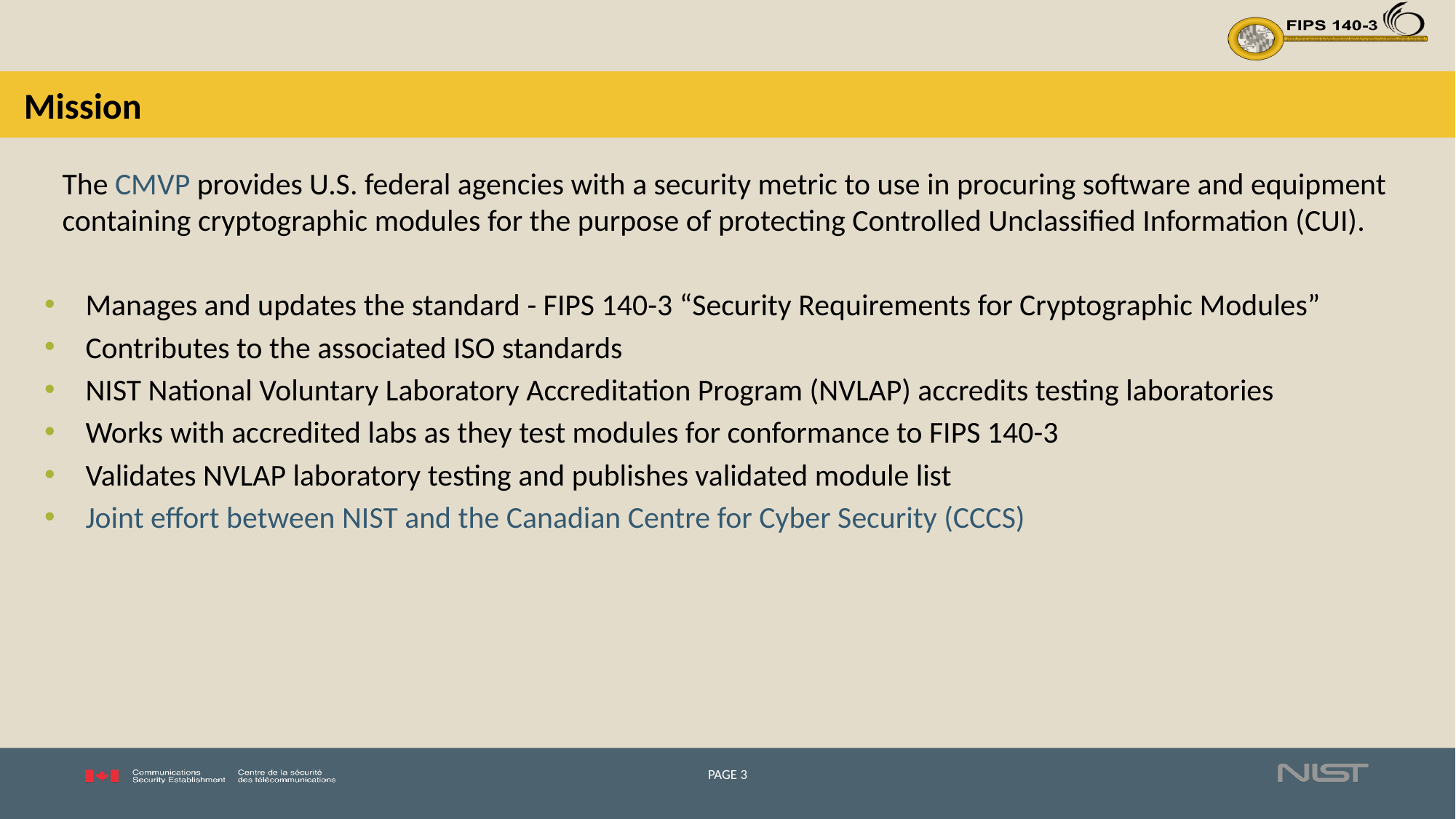

# Mission
The CMVP provides U.S. federal agencies with a security metric to use in procuring software and equipment containing cryptographic modules for the purpose of protecting Controlled Unclassified Information (CUI).

Manages and updates the standard - FIPS 140-3 “Security Requirements for Cryptographic Modules”
Contributes to the associated ISO standards
NIST National Voluntary Laboratory Accreditation Program (NVLAP) accredits testing laboratories
Works with accredited labs as they test modules for conformance to FIPS 140-3
Validates NVLAP laboratory testing and publishes validated module list
Joint effort between NIST and the Canadian Centre for Cyber Security (CCCS)